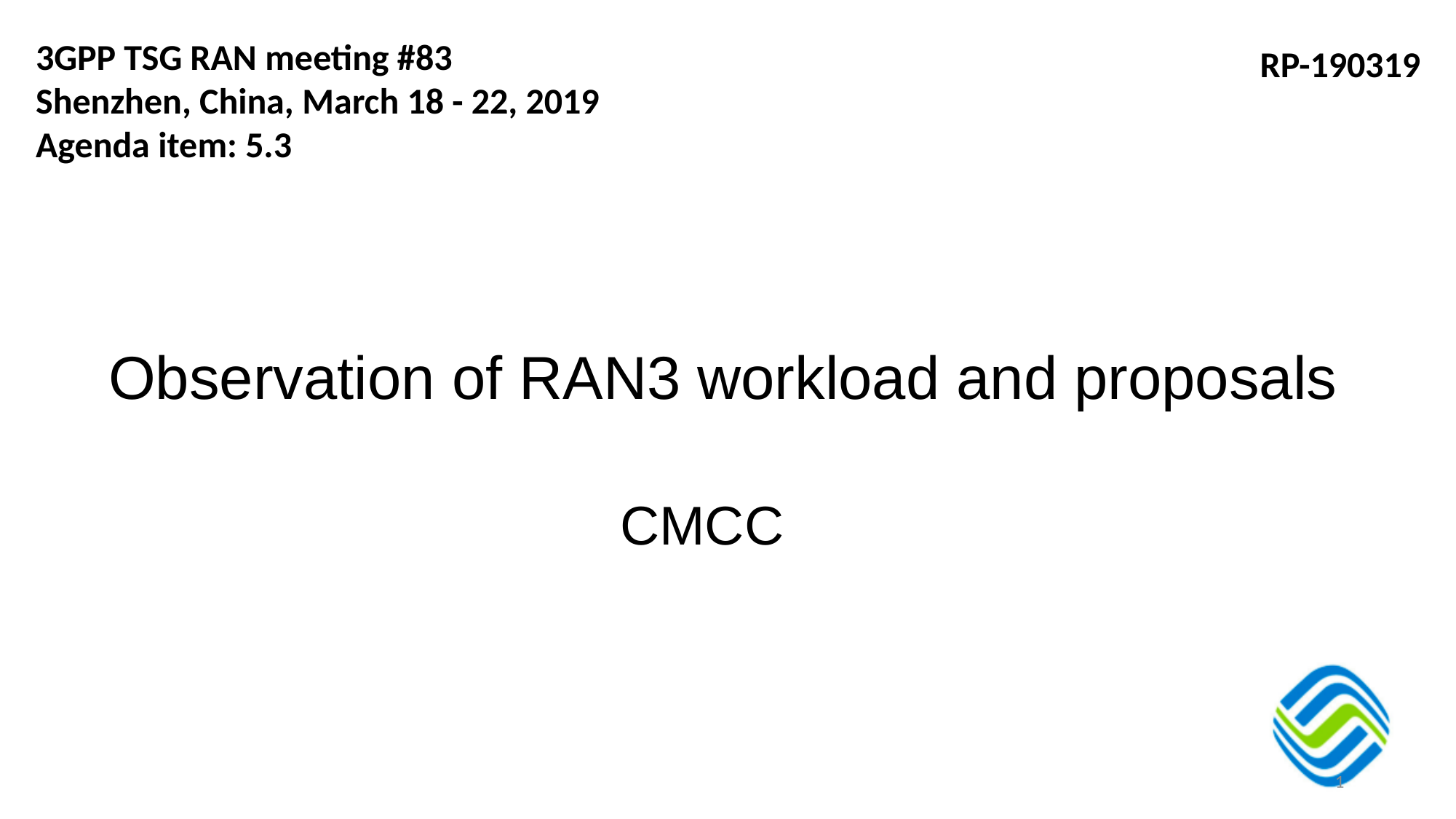

3GPP TSG RAN meeting #83
Shenzhen, China, March 18 - 22, 2019
Agenda item: 5.3
RP-190319
Observation of RAN3 workload and proposals
CMCC
1